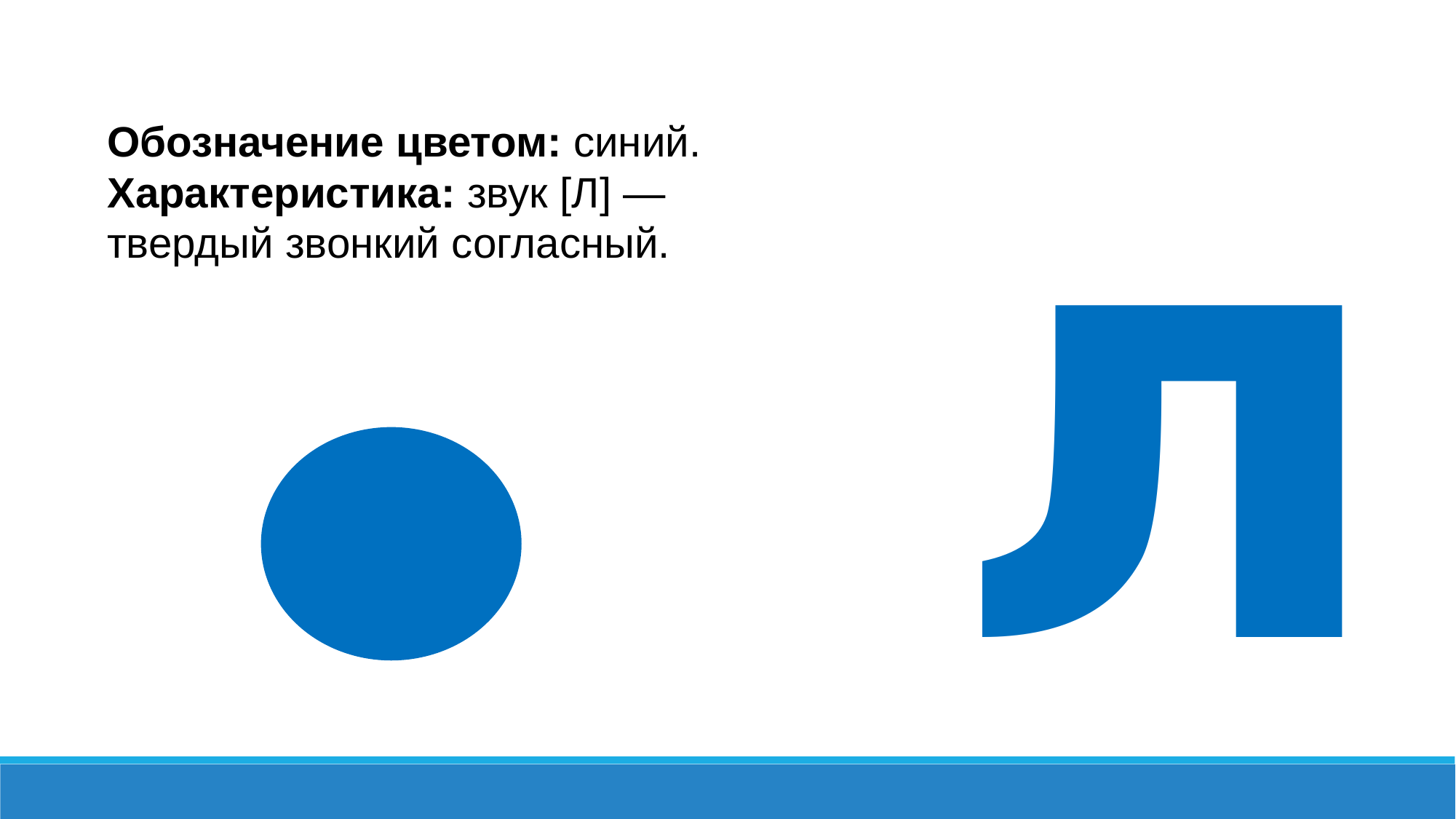

л
Обозначение цветом: синий.
Характеристика: звук [Л] — твердый звонкий согласный.